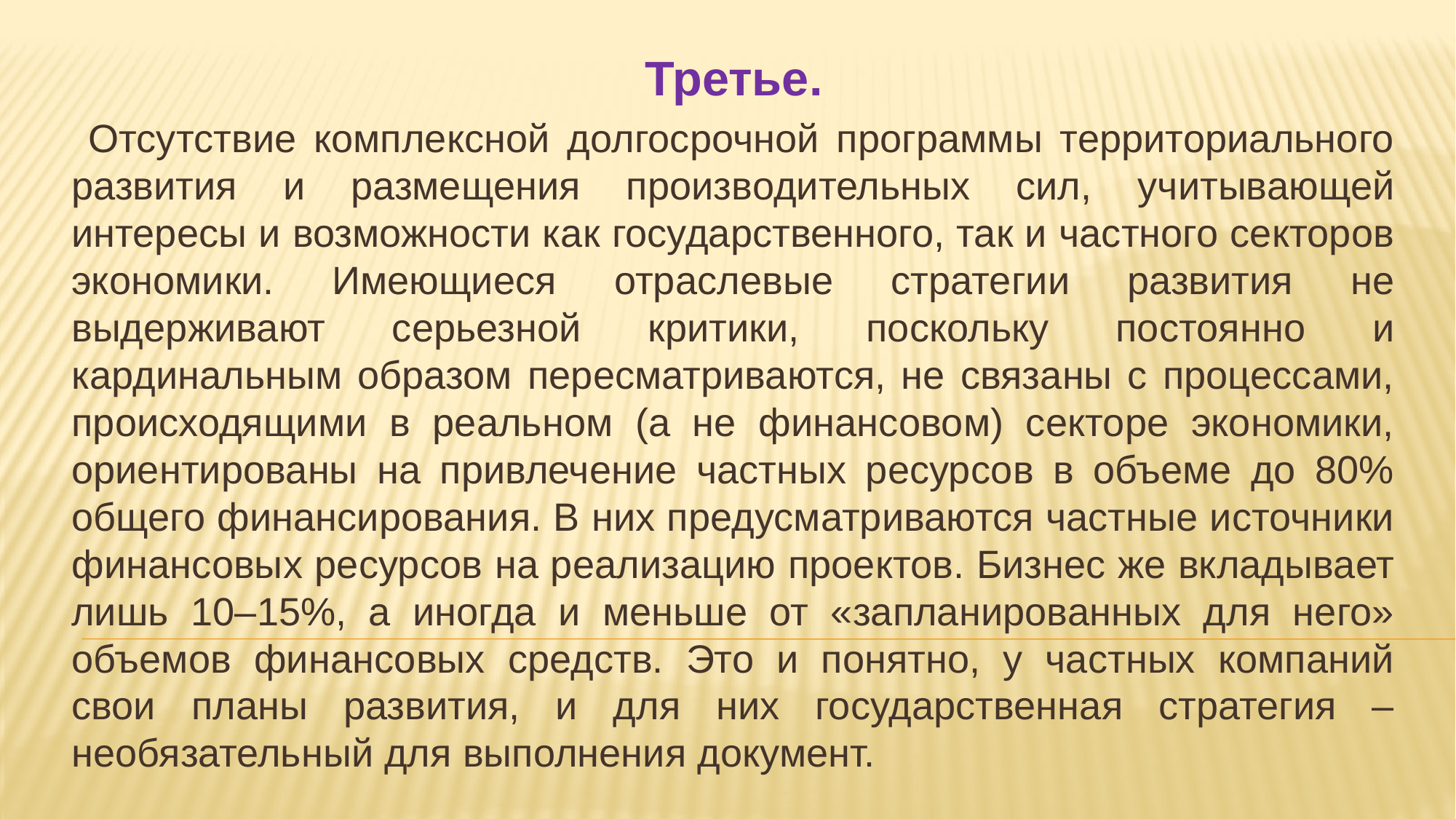

Третье.
 Отсутствие комплексной долгосрочной программы территориального развития и размещения производительных сил, учитывающей интересы и возможности как государственного, так и частного секторов экономики. Имеющиеся отраслевые стратегии развития не выдерживают серьезной критики, поскольку постоянно и кардинальным образом пересматриваются, не связаны с процессами, происходящими в реальном (а не финансовом) секторе экономики, ориентированы на привлечение частных ресурсов в объеме до 80% общего финансирования. В них предусматриваются частные источники финансовых ресурсов на реализацию проектов. Бизнес же вкладывает лишь 10–15%, а иногда и меньше от «запланированных для него» объемов финансовых средств. Это и понятно, у частных компаний свои планы развития, и для них государственная стратегия – необязательный для выполнения документ.